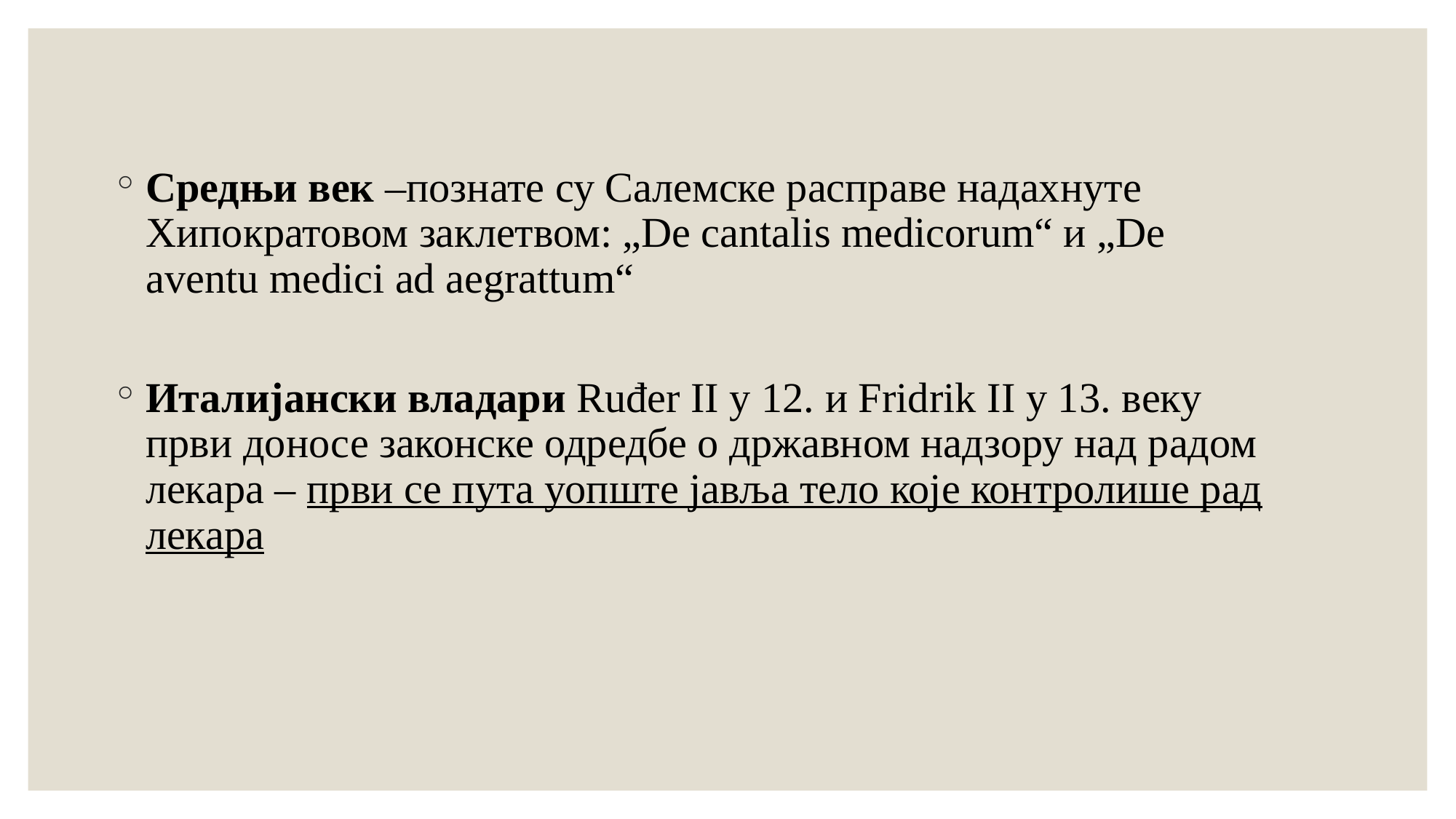

Средњи век –познате су Салемске расправе надахнуте Хипократовом заклетвом: „De cantalis medicorum“ и „De aventu medici ad aegrattum“

Италијански владари Ruđer II у 12. и Fridrik II у 13. веку први доносе законске одредбе о државном надзору над радом лекара – први се пута уопште јавља тело које контрoлише рад лекарa